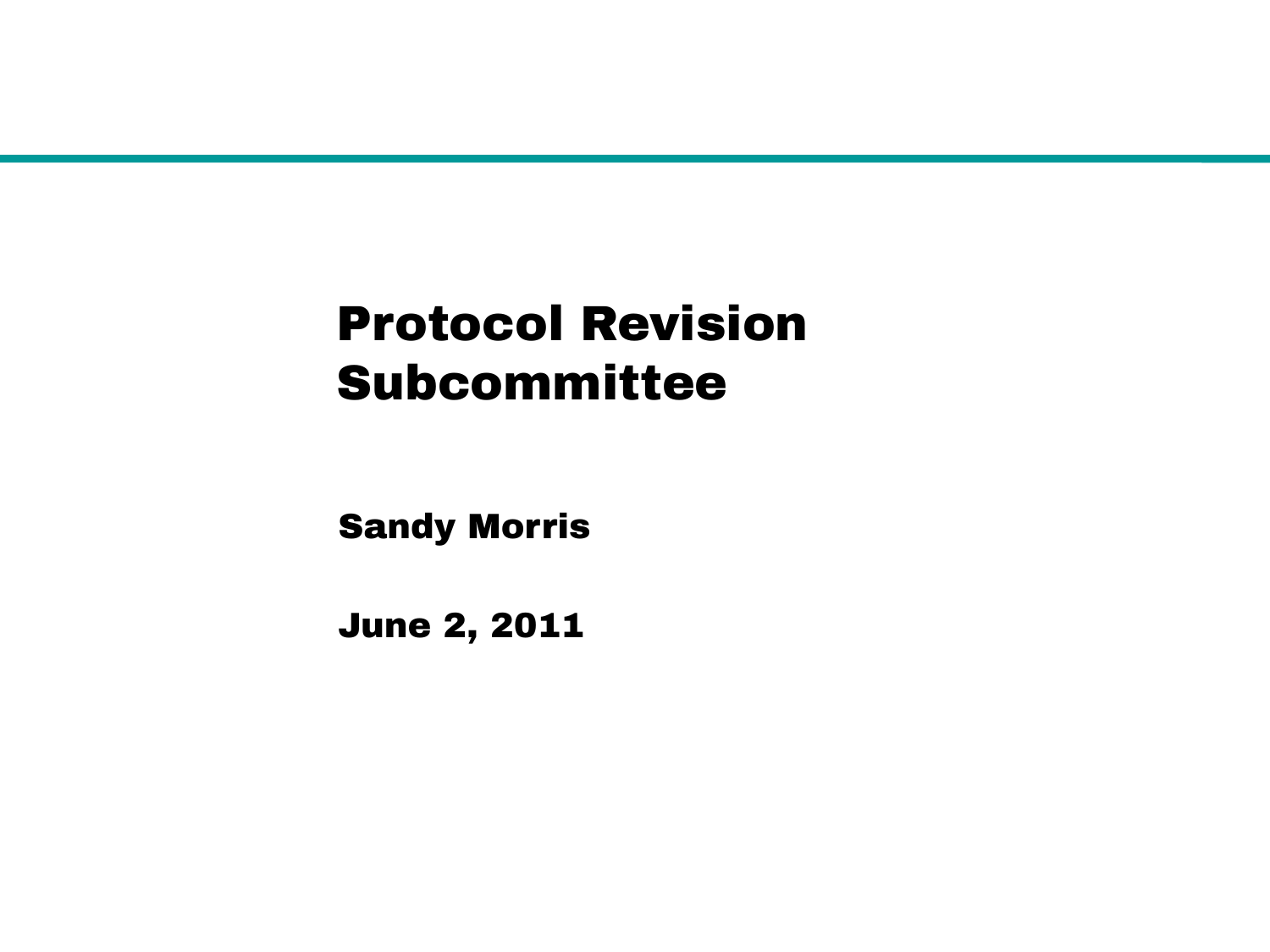

# Protocol Revision Subcommittee
Sandy Morris

June 2, 2011